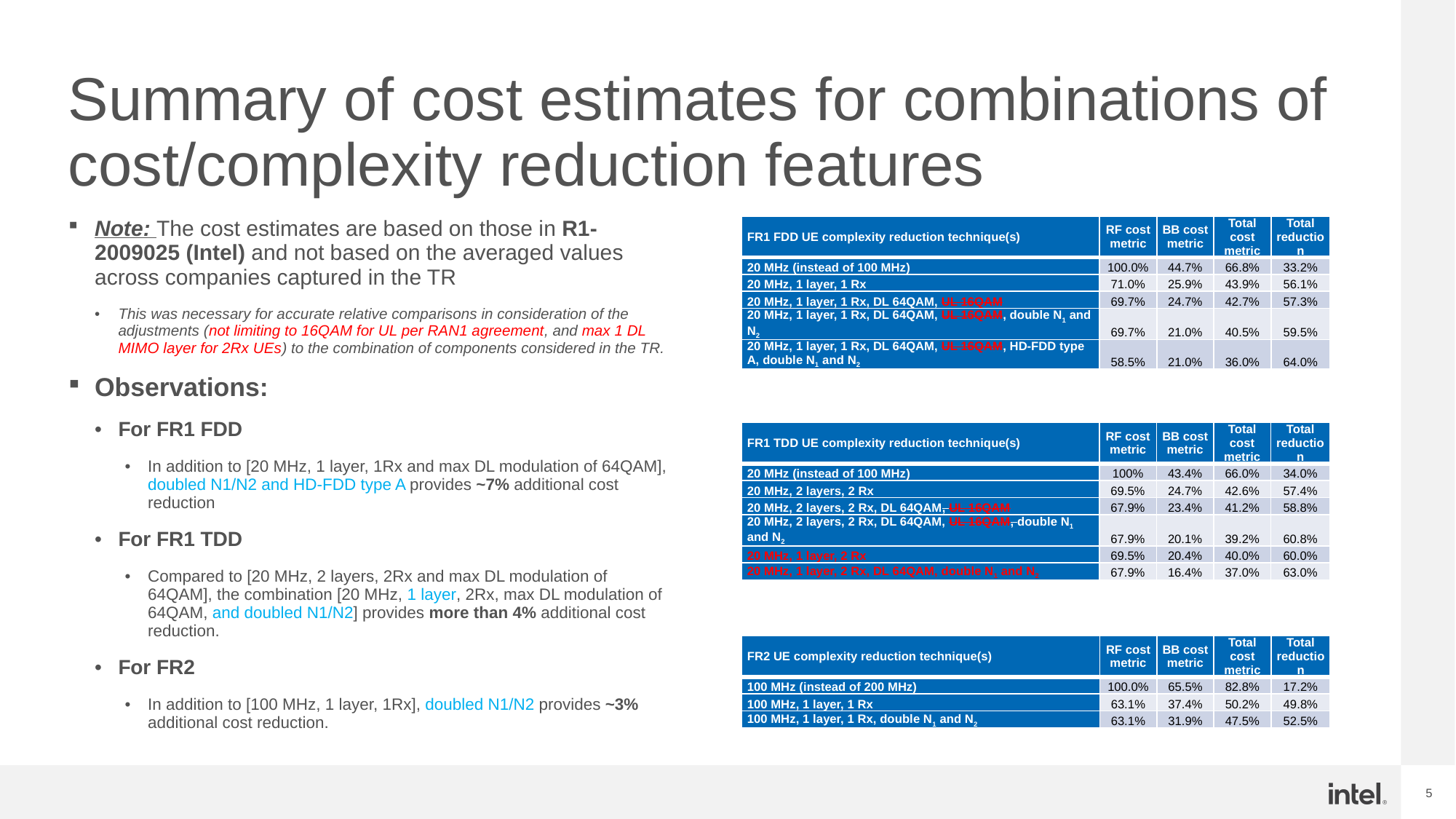

# Summary of cost estimates for combinations of cost/complexity reduction features
Note: The cost estimates are based on those in R1-2009025 (Intel) and not based on the averaged values across companies captured in the TR
This was necessary for accurate relative comparisons in consideration of the adjustments (not limiting to 16QAM for UL per RAN1 agreement, and max 1 DL MIMO layer for 2Rx UEs) to the combination of components considered in the TR.
Observations:
For FR1 FDD
In addition to [20 MHz, 1 layer, 1Rx and max DL modulation of 64QAM], doubled N1/N2 and HD-FDD type A provides ~7% additional cost reduction
For FR1 TDD
Compared to [20 MHz, 2 layers, 2Rx and max DL modulation of 64QAM], the combination [20 MHz, 1 layer, 2Rx, max DL modulation of 64QAM, and doubled N1/N2] provides more than 4% additional cost reduction.
For FR2
In addition to [100 MHz, 1 layer, 1Rx], doubled N1/N2 provides ~3% additional cost reduction.

| FR1 FDD UE complexity reduction technique(s) | RF cost metric | BB cost metric | Total cost metric | Total reduction |
| --- | --- | --- | --- | --- |
| 20 MHz (instead of 100 MHz) | 100.0% | 44.7% | 66.8% | 33.2% |
| 20 MHz, 1 layer, 1 Rx | 71.0% | 25.9% | 43.9% | 56.1% |
| 20 MHz, 1 layer, 1 Rx, DL 64QAM, UL 16QAM | 69.7% | 24.7% | 42.7% | 57.3% |
| 20 MHz, 1 layer, 1 Rx, DL 64QAM, UL 16QAM, double N1 and N2 | 69.7% | 21.0% | 40.5% | 59.5% |
| 20 MHz, 1 layer, 1 Rx, DL 64QAM, UL 16QAM, HD-FDD type A, double N1 and N2 | 58.5% | 21.0% | 36.0% | 64.0% |
| FR1 TDD UE complexity reduction technique(s) | RF cost metric | BB cost metric | Total cost metric | Total reduction |
| --- | --- | --- | --- | --- |
| 20 MHz (instead of 100 MHz) | 100% | 43.4% | 66.0% | 34.0% |
| 20 MHz, 2 layers, 2 Rx | 69.5% | 24.7% | 42.6% | 57.4% |
| 20 MHz, 2 layers, 2 Rx, DL 64QAM, UL 16QAM | 67.9% | 23.4% | 41.2% | 58.8% |
| 20 MHz, 2 layers, 2 Rx, DL 64QAM, UL 16QAM, double N1 and N2 | 67.9% | 20.1% | 39.2% | 60.8% |
| 20 MHz, 1 layer, 2 Rx | 69.5% | 20.4% | 40.0% | 60.0% |
| 20 MHz, 1 layer, 2 Rx, DL 64QAM, double N1 and N2 | 67.9% | 16.4% | 37.0% | 63.0% |
| FR2 UE complexity reduction technique(s) | RF cost metric | BB cost metric | Total cost metric | Total reduction |
| --- | --- | --- | --- | --- |
| 100 MHz (instead of 200 MHz) | 100.0% | 65.5% | 82.8% | 17.2% |
| 100 MHz, 1 layer, 1 Rx | 63.1% | 37.4% | 50.2% | 49.8% |
| 100 MHz, 1 layer, 1 Rx, double N1 and N2 | 63.1% | 31.9% | 47.5% | 52.5% |